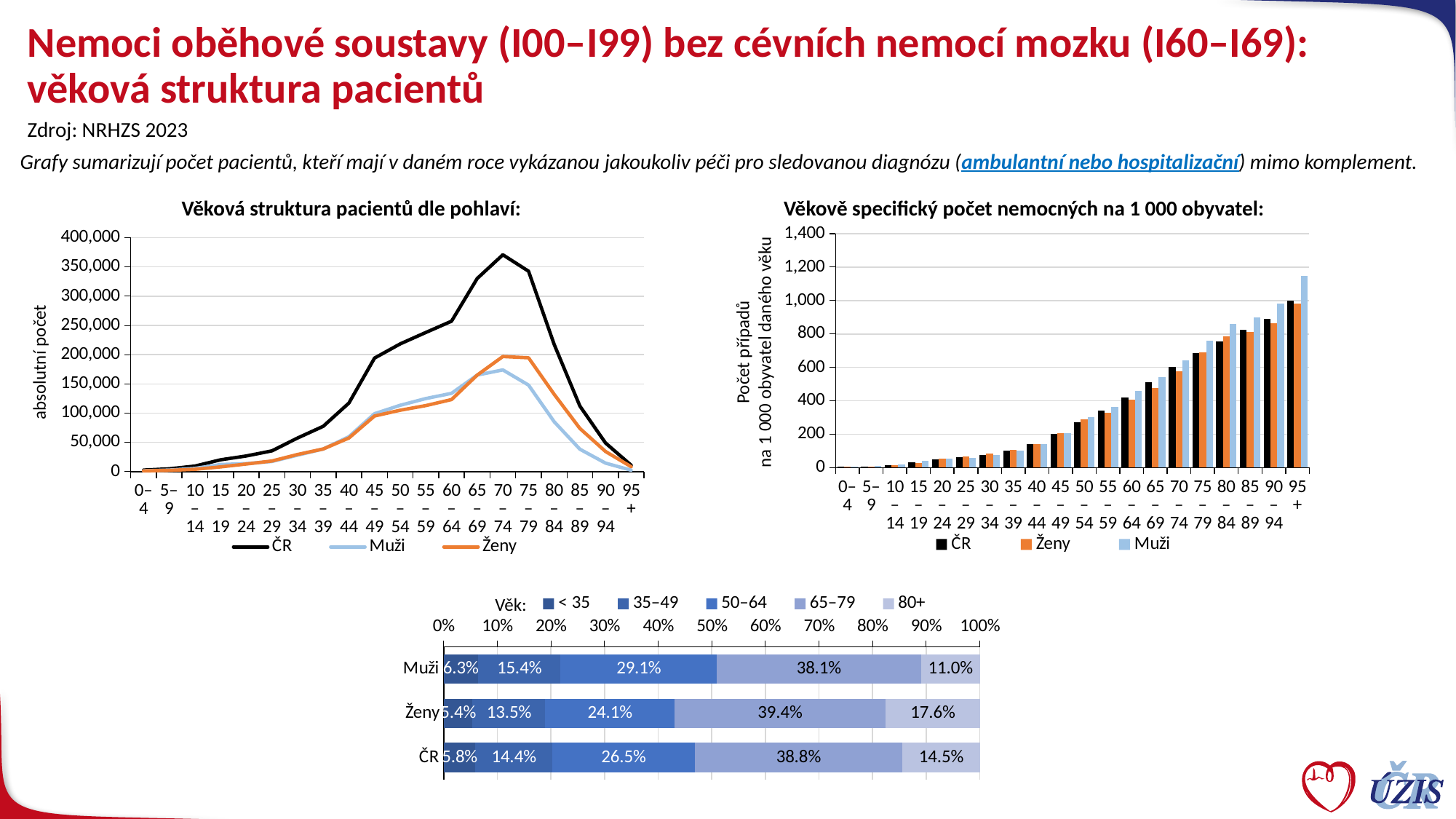

# Nemoci oběhové soustavy (I00–I99) bez cévních nemocí mozku (I60–I69): věková struktura pacientů
Zdroj: NRHZS 2023
Grafy sumarizují počet pacientů, kteří mají v daném roce vykázanou jakoukoliv péči pro sledovanou diagnózu (ambulantní nebo hospitalizační) mimo komplement.
Věková struktura pacientů dle pohlaví:
Věkově specifický počet nemocných na 1 000 obyvatel:
Počet případů
na 1 000 obyvatel daného věku

### Chart

| Category | ČR | Ženy | Muži |
|---|---|---|---|
| 0–4 | 4.666293363197611 | 4.320259725133939 | 5.267675030316929 |
| 5–9 | 7.751991058423209 | 7.678479892704917 | 8.84725214167627 |
| 10–14 | 15.48277723144368 | 13.537123818295095 | 17.920891509281155 |
| 15–19 | 33.94893737796148 | 29.831363882873344 | 42.58626484427515 |
| 20–24 | 47.94284560154292 | 52.33250590495134 | 53.73341000035204 |
| 25–29 | 61.98044974356726 | 65.05437021909317 | 59.7314744866424 |
| 30–34 | 77.31899127794598 | 84.81655115005982 | 77.64694208315417 |
| 35–39 | 100.15025107211105 | 107.145916875551 | 102.57795575047804 |
| 40–44 | 142.90530748175073 | 142.58059878695946 | 141.86519244652152 |
| 45–49 | 200.26092073521758 | 206.14323080890495 | 207.13028279440852 |
| 50–54 | 270.2994757721925 | 287.0825167485301 | 303.02504312715973 |
| 55–59 | 342.8622917750604 | 328.75659882079725 | 363.0274984323106 |
| 60–64 | 419.9665730308797 | 405.9555195692172 | 458.46898567990496 |
| 65–69 | 510.98336531231956 | 475.135052682778 | 540.5463779878002 |
| 70–74 | 602.1488533737977 | 575.1269450790887 | 643.0226413560425 |
| 75–79 | 687.6434004286255 | 691.6775896304663 | 761.5405584730202 |
| 80–84 | 754.4194613535794 | 786.8495433042754 | 860.9010791548471 |
| 85–89 | 824.3367702226116 | 812.7647401832965 | 899.6952648851383 |
| 90–94 | 891.6845208665238 | 865.3444938792951 | 982.8004856333469 |
| 95+ | 997.8538770178221 | 982.032434955081 | 1148.182665424045 |

### Chart

| Category | ČR | Muži | Ženy |
|---|---|---|---|
| 0–4 | 2703.0 | 1516.0 | 1187.0 |
| 5–9 | 4836.0 | 2649.0 | 2187.0 |
| 10–14 | 9530.0 | 5532.0 | 3998.0 |
| 15–19 | 20250.0 | 12164.0 | 8086.0 |
| 20–24 | 26787.0 | 13737.0 | 13050.0 |
| 25–29 | 35552.0 | 17395.0 | 18157.0 |
| 30–34 | 57515.0 | 28170.0 | 29345.0 |
| 35–39 | 77502.0 | 38732.0 | 38770.0 |
| 40–44 | 117264.0 | 59740.0 | 57524.0 |
| 45–49 | 194195.0 | 99070.0 | 95125.0 |
| 50–54 | 218505.0 | 113475.0 | 105030.0 |
| 55–59 | 238015.0 | 125047.0 | 112968.0 |
| 60–64 | 257259.0 | 133922.0 | 123337.0 |
| 65–69 | 330267.0 | 165178.0 | 165089.0 |
| 70–74 | 370860.0 | 174009.0 | 196851.0 |
| 75–79 | 342780.0 | 148061.0 | 194719.0 |
| 80–84 | 217514.0 | 85280.0 | 132234.0 |
| 85–89 | 112254.0 | 38381.0 | 73873.0 |
| 90–94 | 48997.0 | 14571.0 | 34426.0 |
| 95+ | 10881.0 | 2464.0 | 8417.0 |
absolutní počet

### Chart

| Category | < 35 | 35–49 | 50–64 | 65–79 | 80+ |
|---|---|---|---|---|---|
| Muži | 0.06345355654358205 | 0.15443912209667318 | 0.29117820205411177 | 0.38093242633647434 | 0.10999669296915862 |
| Ženy | 0.05374112769403828 | 0.13533841497257088 | 0.24133308540250697 | 0.39357298251592754 | 0.1760143894149563 |
| ČR | 0.05835343754107161 | 0.14440909965078452 | 0.26500390203551855 | 0.38757014196577944 | 0.1446634188068459 |
Věk: